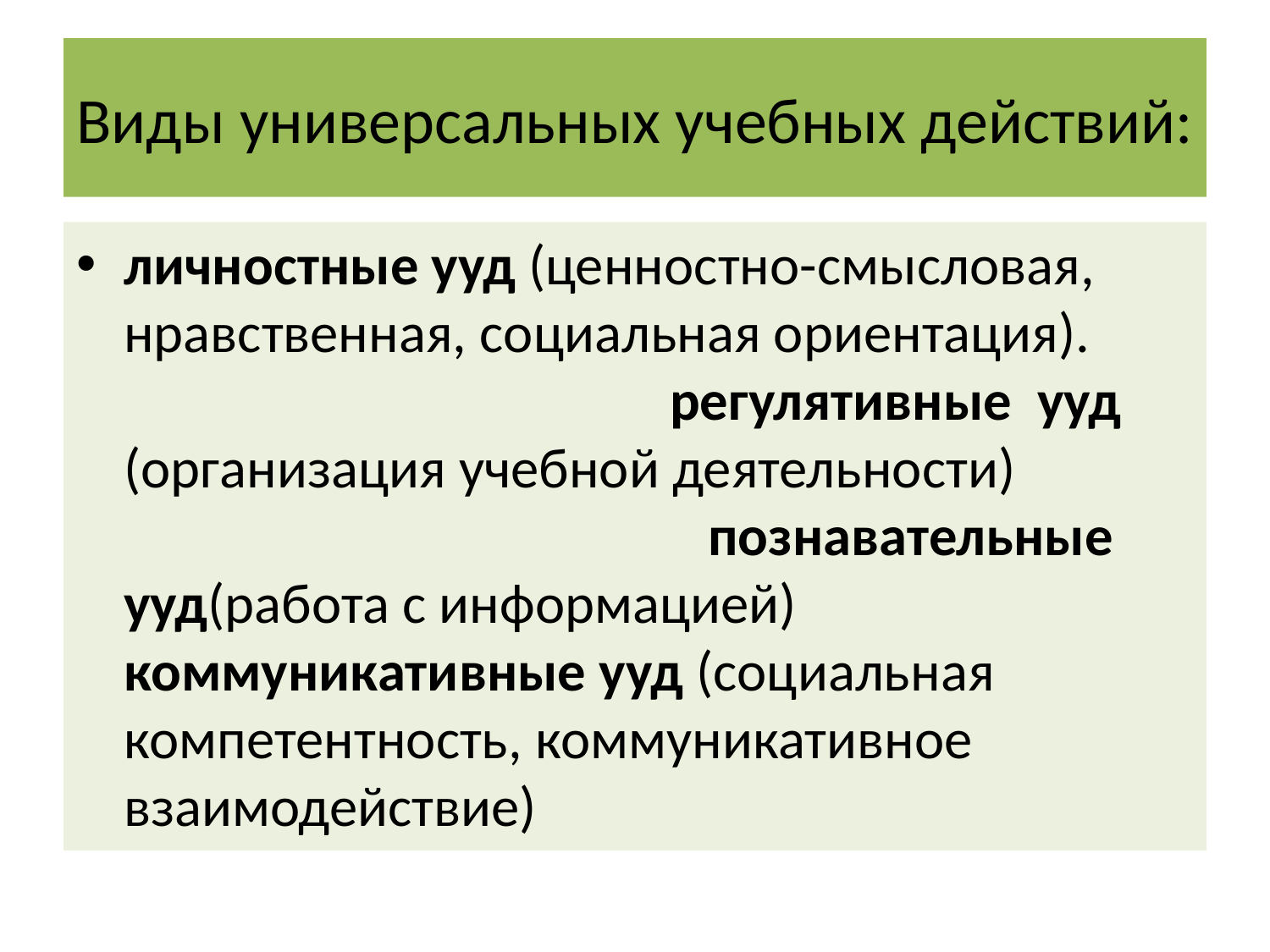

# Виды универсальных учебных действий:
личностные ууд (ценностно-смысловая, нравственная, социальная ориентация).                                                    регулятивные  ууд (организация учебной деятельности)                                                            познавательные  ууд(работа с информацией)                               коммуникативные ууд (социальная компетентность, коммуникативное взаимодействие)